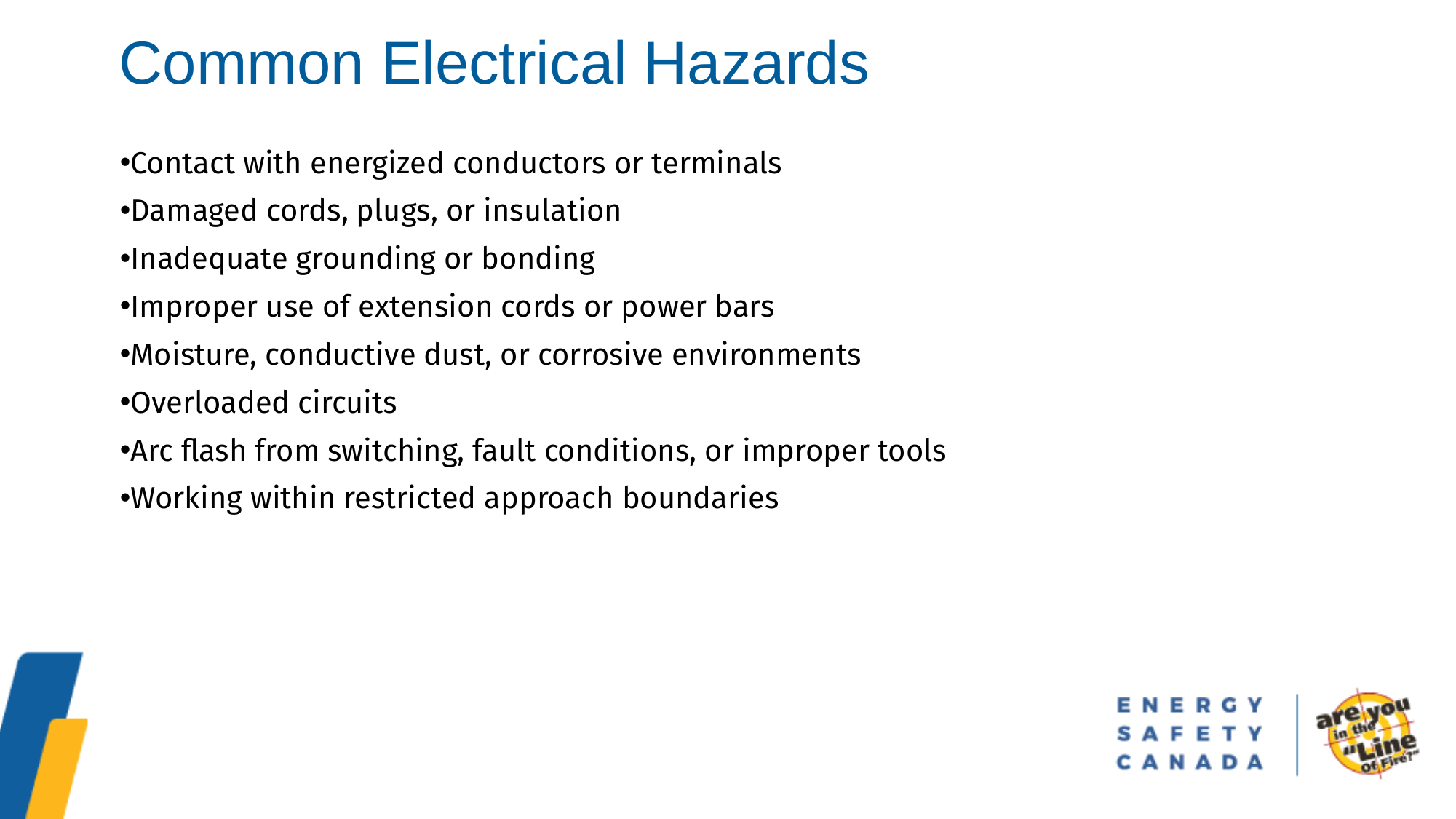

Common Electrical Hazards
Contact with energized conductors or terminals
Damaged cords, plugs, or insulation
Inadequate grounding or bonding
Improper use of extension cords or power bars
Moisture, conductive dust, or corrosive environments
Overloaded circuits
Arc flash from switching, fault conditions, or improper tools
Working within restricted approach boundaries